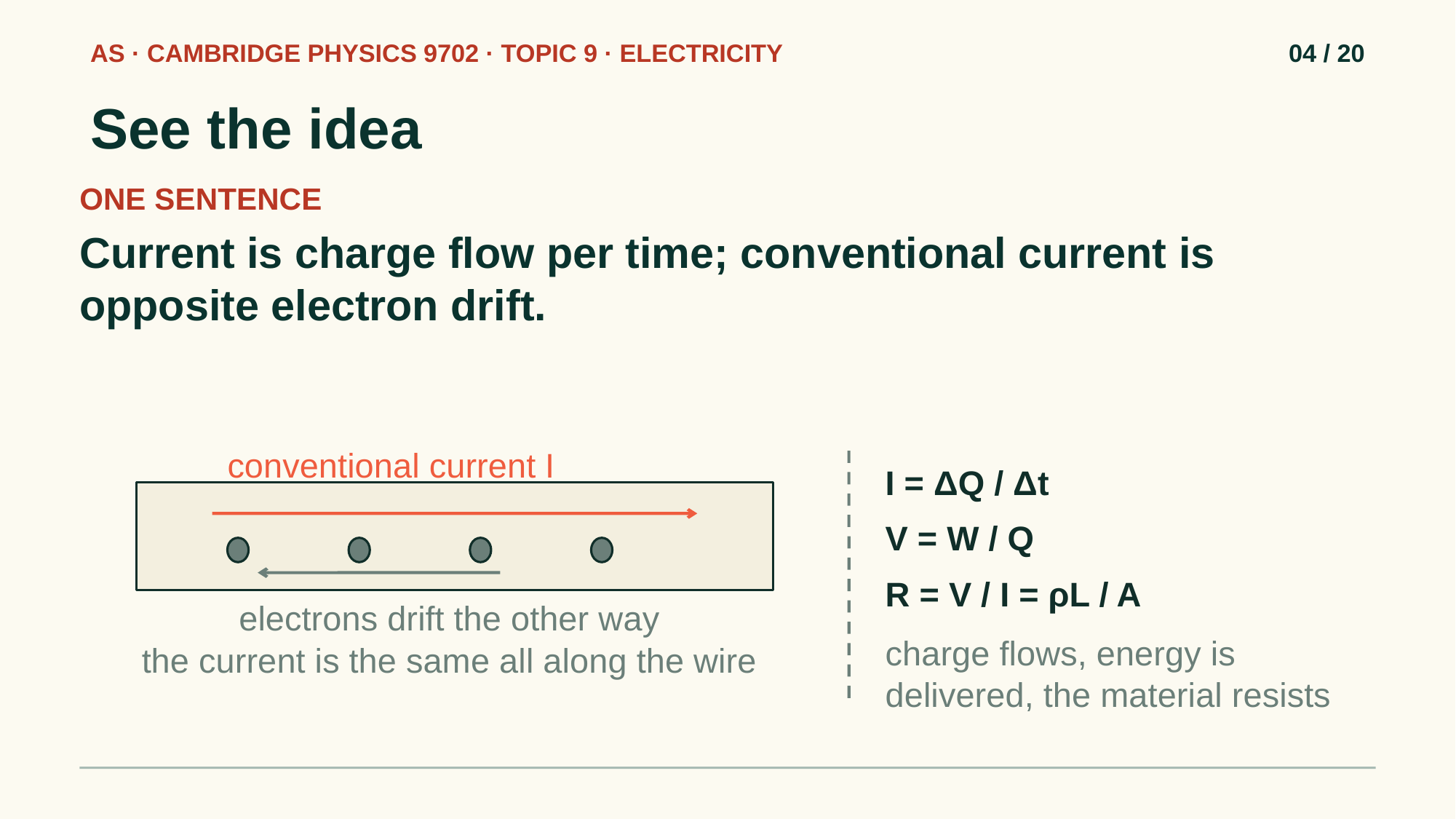

AS · CAMBRIDGE PHYSICS 9702 · TOPIC 9 · ELECTRICITY
04 / 20
See the idea
ONE SENTENCE
Current is charge flow per time; conventional current is opposite electron drift.
conventional current I

I = ΔQ / Δt

V = W / Q

R = V / I = ρL / A
electrons drift the other way
charge flows, energy is delivered, the material resists
the current is the same all along the wire